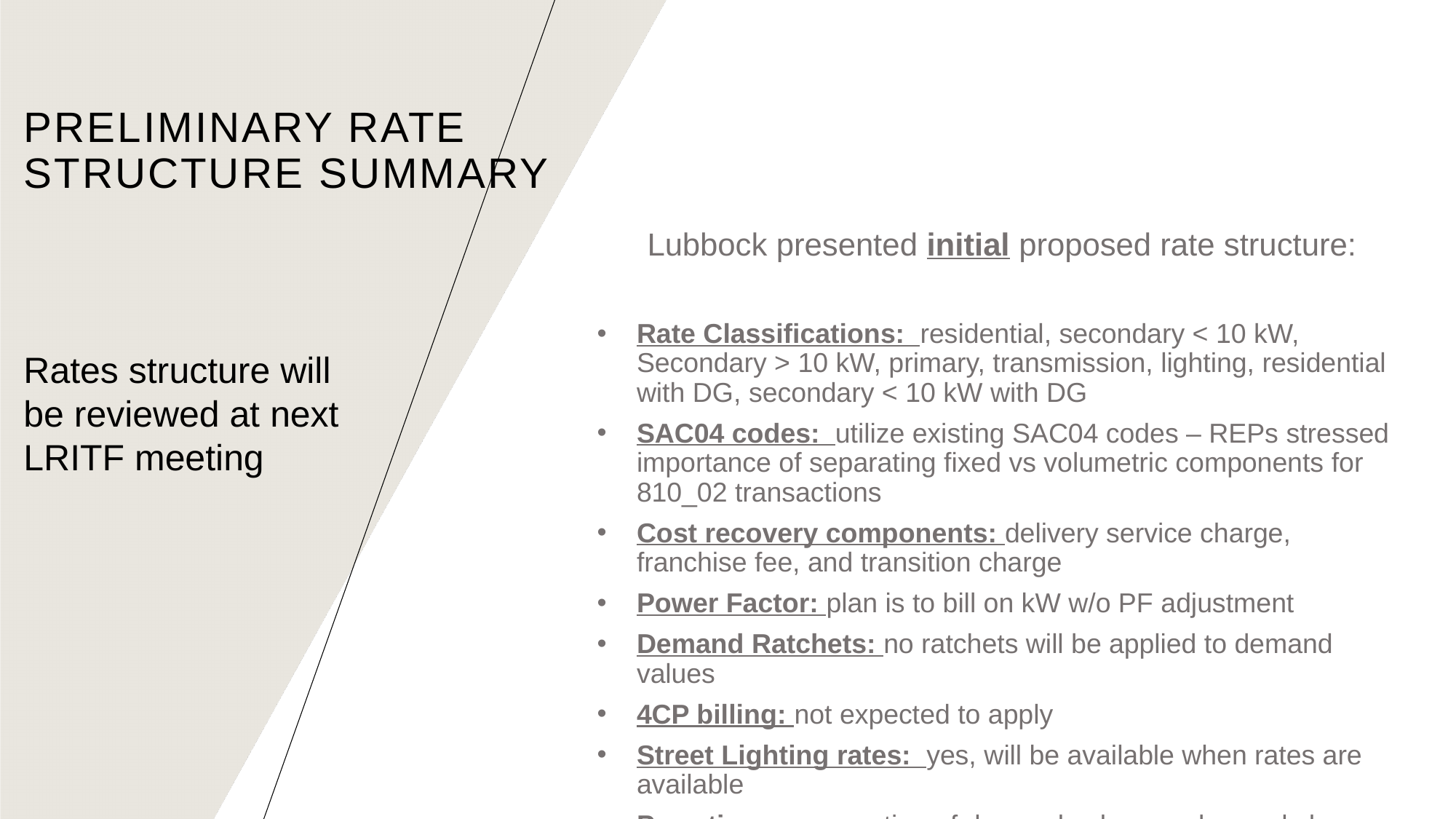

# Preliminary rate structure summary
Lubbock presented initial proposed rate structure:

Rate Classifications:  residential, secondary < 10 kW, Secondary > 10 kW, primary, transmission, lighting, residential with DG, secondary < 10 kW with DG
SAC04 codes:  utilize existing SAC04 codes – REPs stressed importance of separating fixed vs volumetric components for 810_02 transactions
Cost recovery components: delivery service charge, franchise fee, and transition charge
Power Factor: plan is to bill on kW w/o PF adjustment
Demand Ratchets: no ratchets will be applied to demand values
4CP billing: not expected to apply
Street Lighting rates:  yes, will be available when rates are available
Proration:  no proration of demand values or demand charges

Rates structure will be reviewed at next LRITF meeting